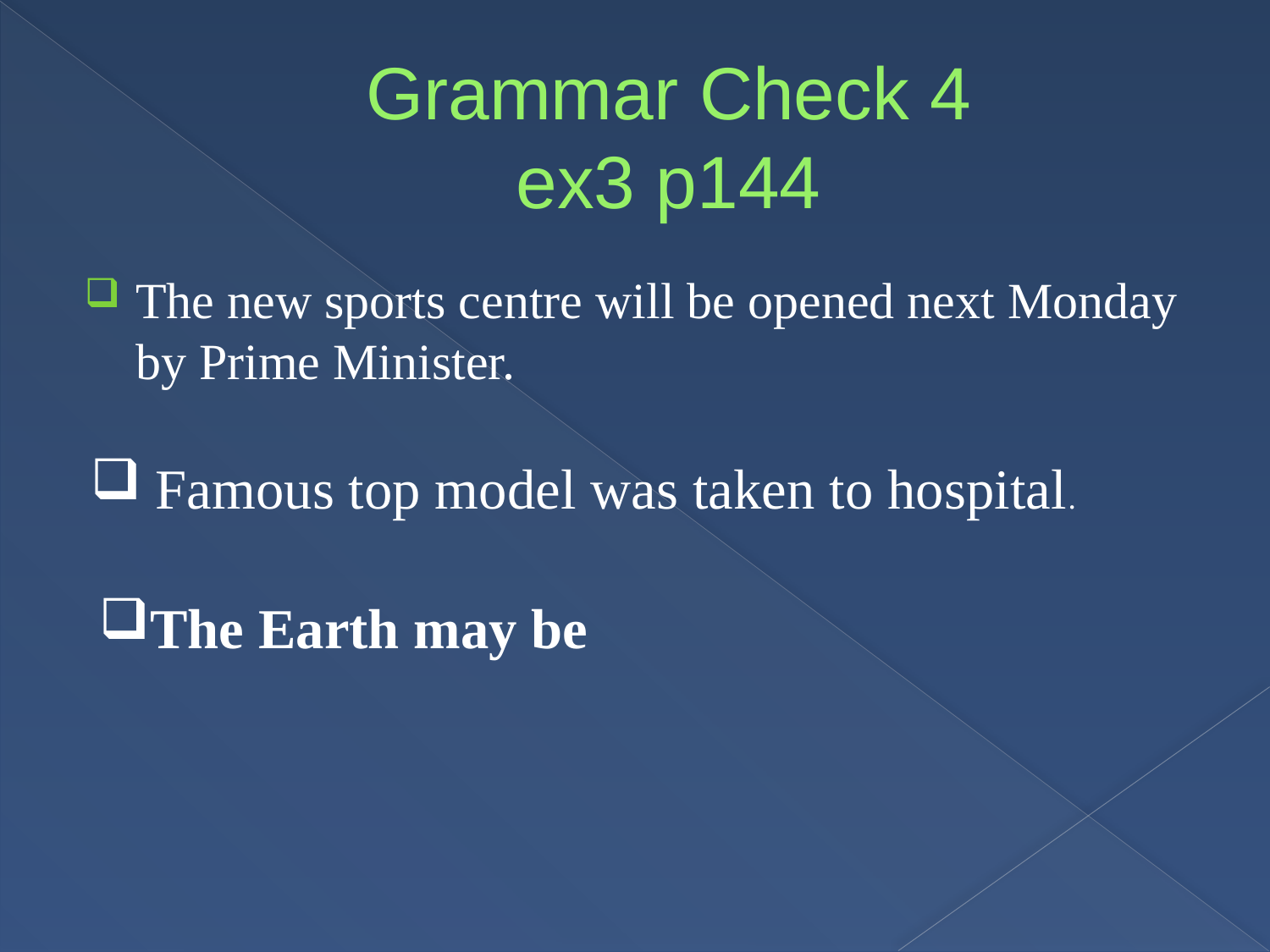

# Grammar Check 4 ex3 p144
The new sports centre will be opened next Monday by Prime Minister.
 Famous top model was taken to hospital.
The Earth may be